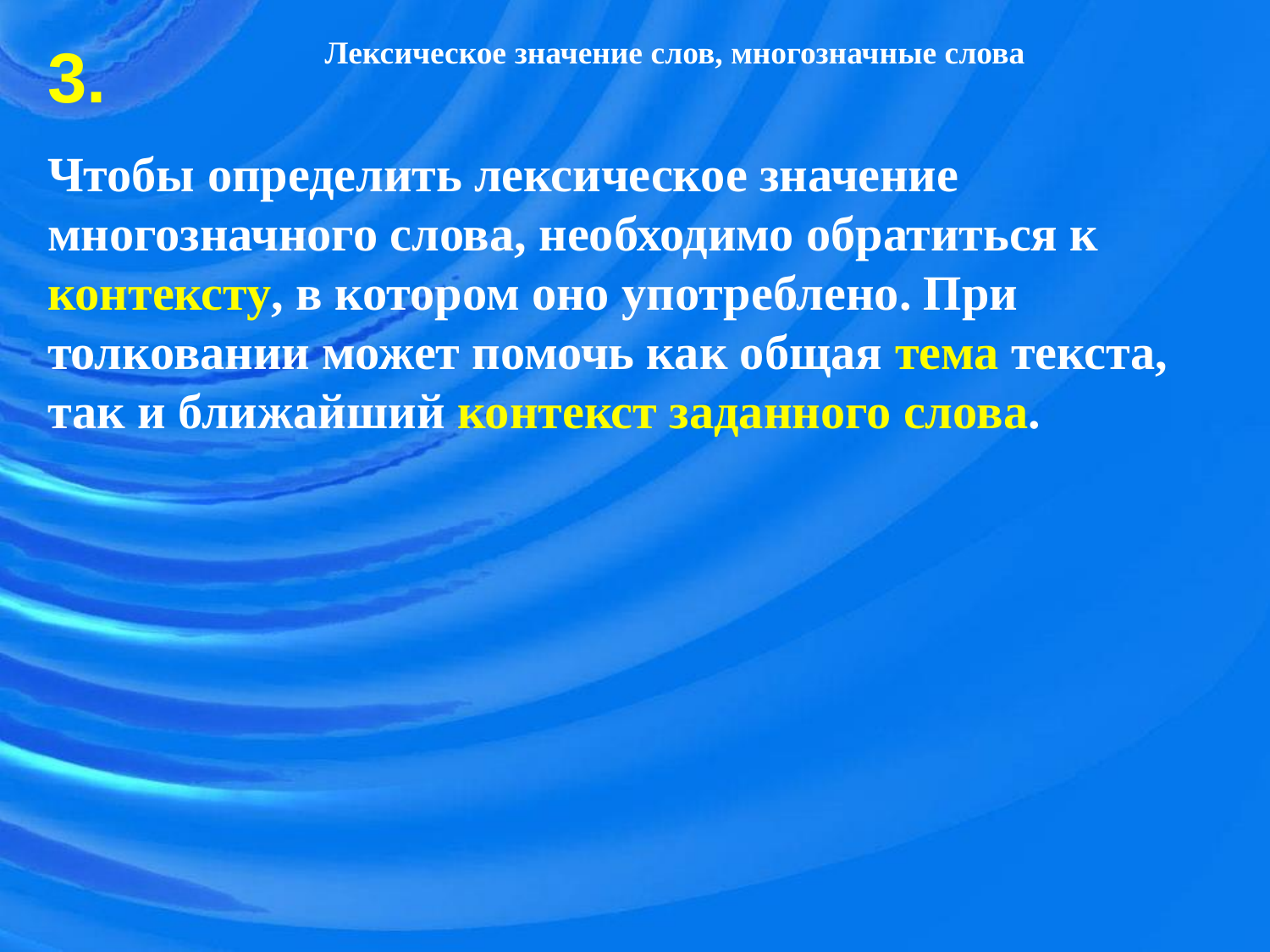

3.
Лексическое значение слов, многозначные слова
Чтобы определить лексическое значение многозначного слова, необходимо обратиться к контексту, в котором оно употреблено. При толковании может помочь как общая тема текста, так и ближайший контекст заданного слова.